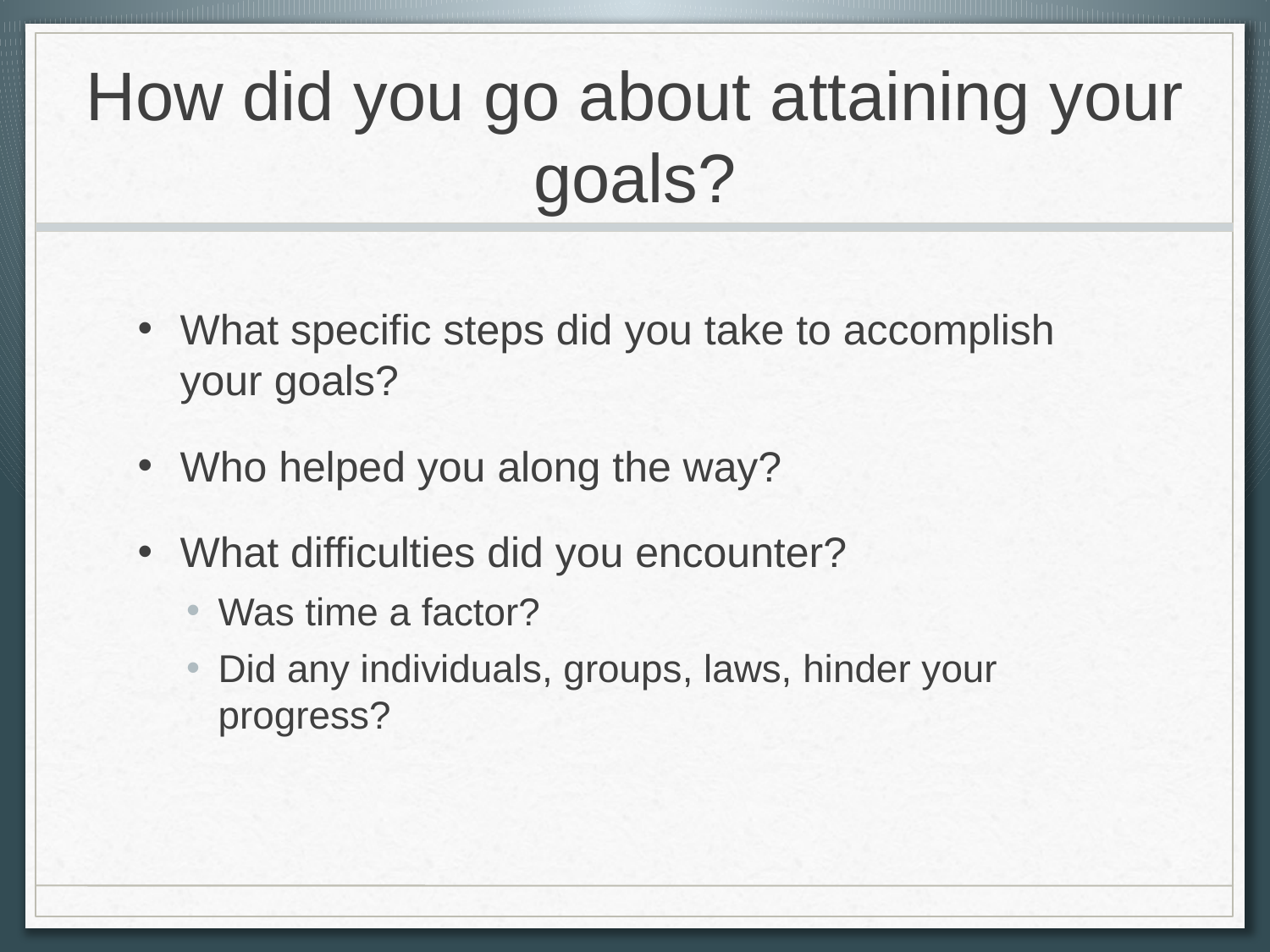

# How did you go about attaining your goals?
What specific steps did you take to accomplish your goals?
Who helped you along the way?
What difficulties did you encounter?
Was time a factor?
Did any individuals, groups, laws, hinder your progress?